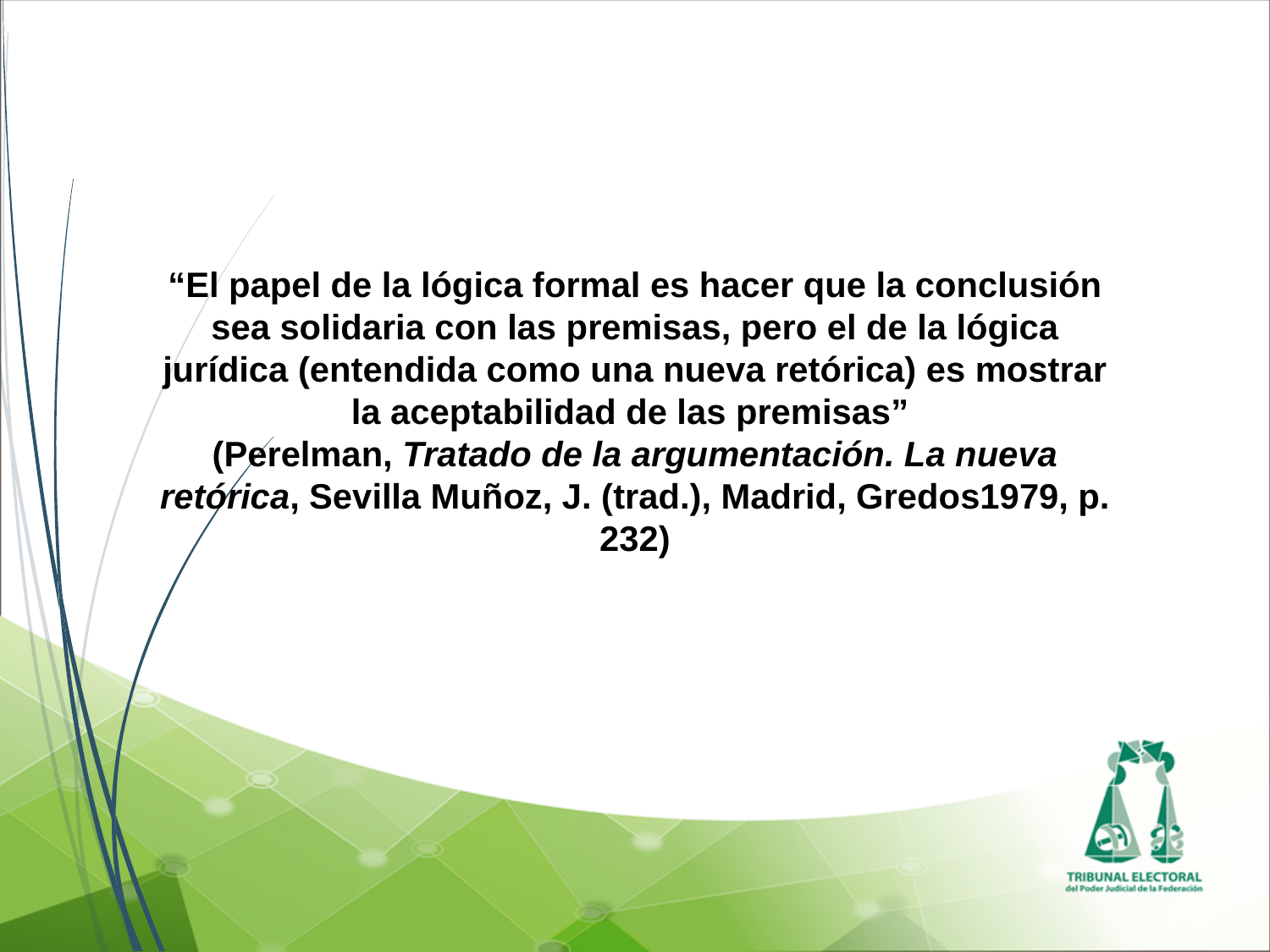

“El papel de la lógica formal es hacer que la conclusión sea solidaria con las premisas, pero el de la lógica jurídica (entendida como una nueva retórica) es mostrar la aceptabilidad de las premisas”
(Perelman, Tratado de la argumentación. La nueva retórica, Sevilla Muñoz, J. (trad.), Madrid, Gredos1979, p. 232)